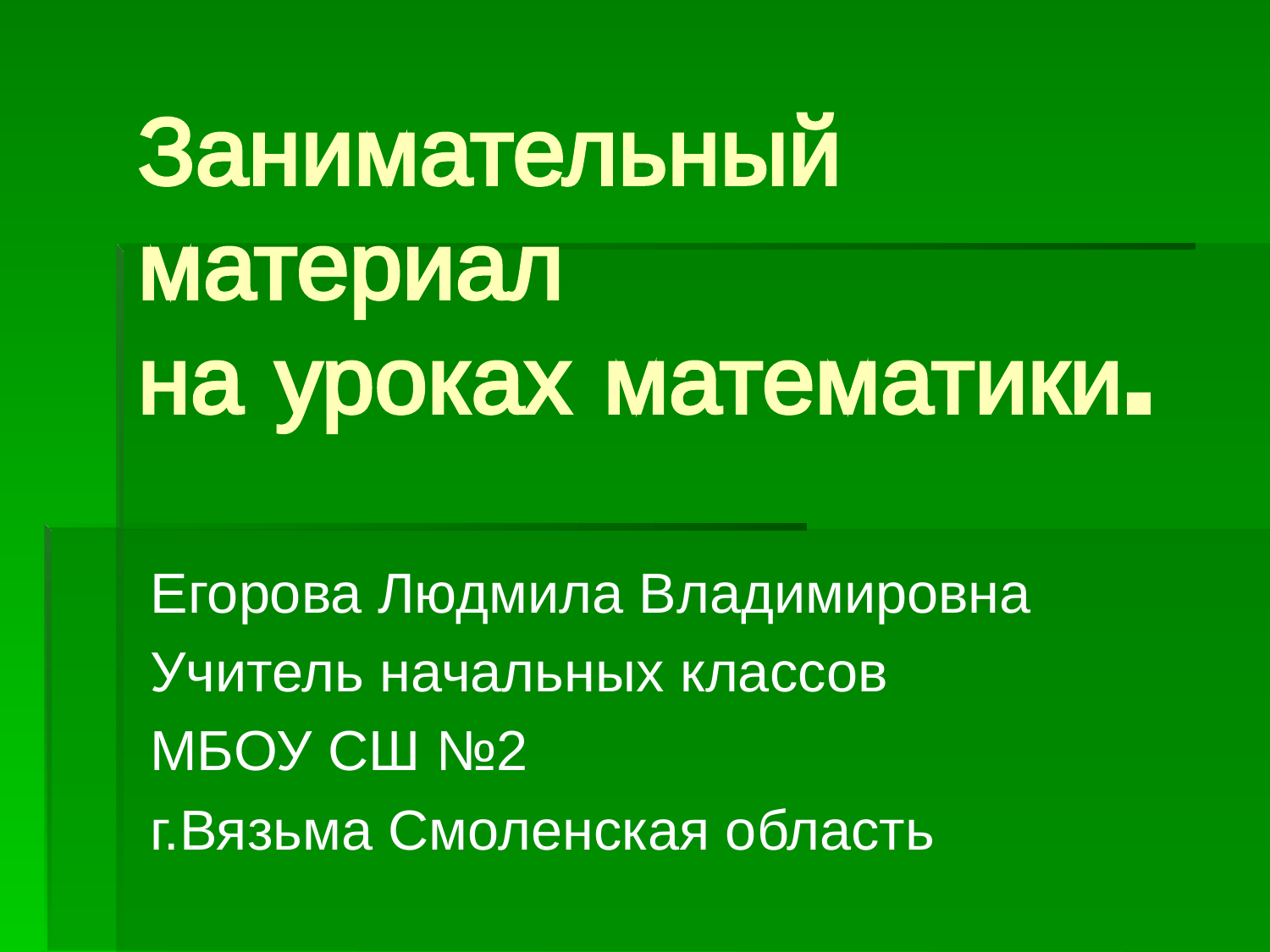

# Занимательный материал на уроках математики.
Егорова Людмила Владимировна
Учитель начальных классов
МБОУ СШ №2
г.Вязьма Смоленская область